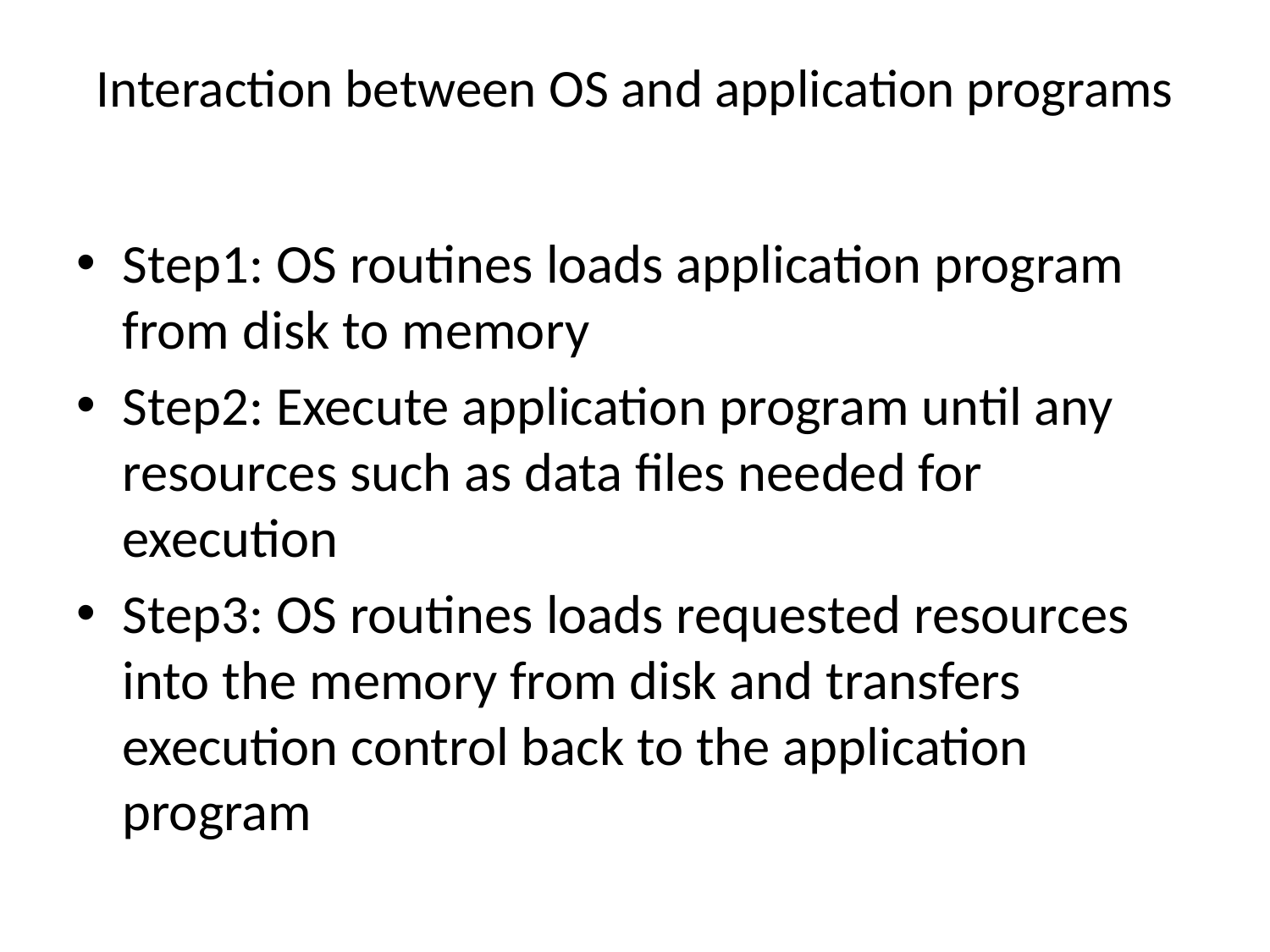

# Interaction between OS and application programs
Step1: OS routines loads application program from disk to memory
Step2: Execute application program until any resources such as data files needed for execution
Step3: OS routines loads requested resources into the memory from disk and transfers execution control back to the application program